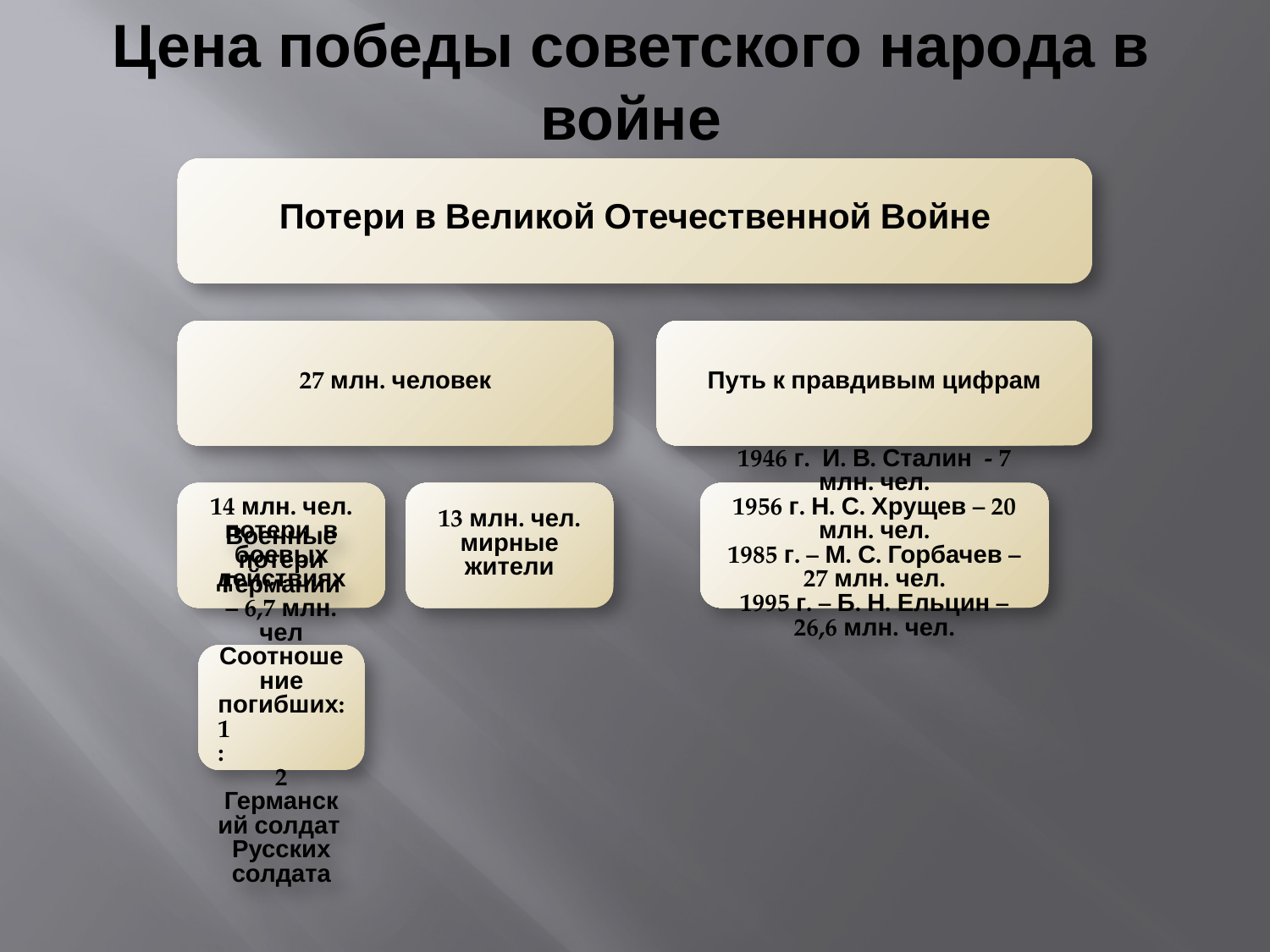

# Цена победы советского народа в войне
Потери в Великой Отечественной Войне
27 млн. человек
13 млн. чел. мирные жители
Путь к правдивым цифрам
1946 г.  И. В. Сталин  - 7 млн. чел.
1956 г. Н. С. Хрущев – 20 млн. чел.
1985 г. – М. С. Горбачев – 27 млн. чел.
1995 г. – Б. Н. Ельцин – 26,6 млн. чел.
Соотношение погибших:
1	:	2
Германский солдат	Русских солдата